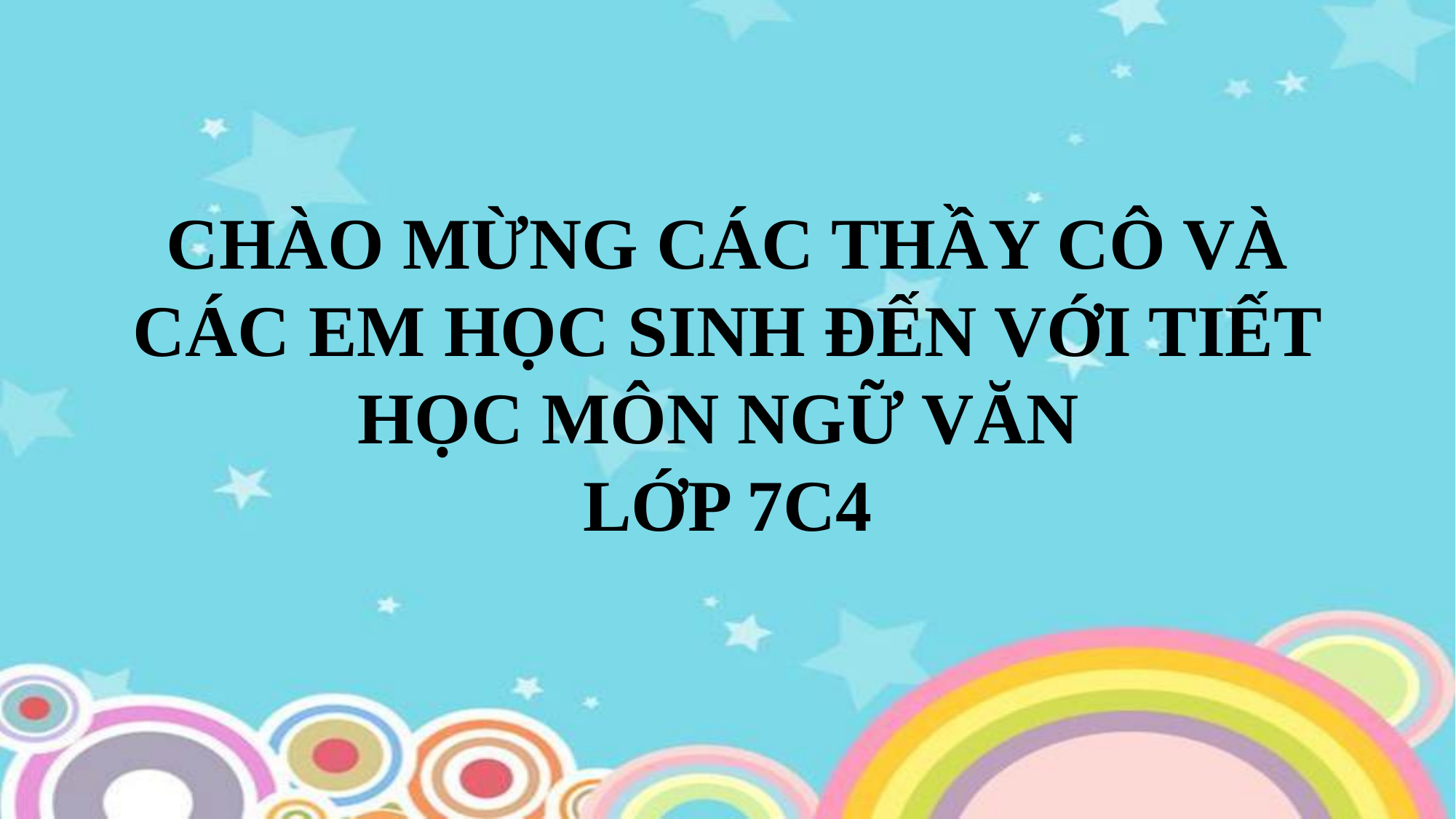

#

CHÀO MỪNG CÁC THẦY CÔ VÀ CÁC EM HỌC SINH ĐẾN VỚI TIẾT HỌC MÔN NGỮ VĂN
LỚP 7C4